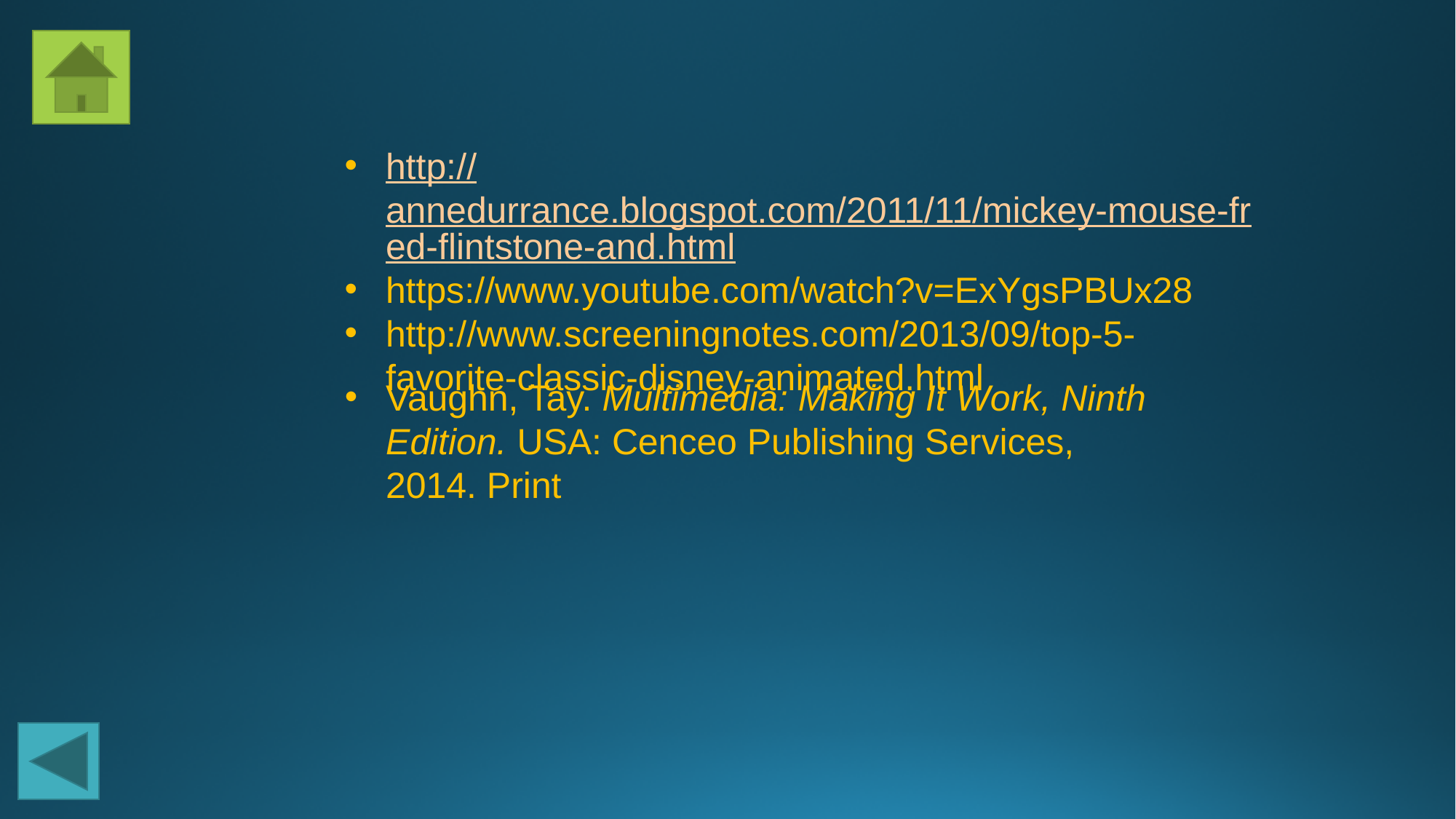

http://annedurrance.blogspot.com/2011/11/mickey-mouse-fred-flintstone-and.html
https://www.youtube.com/watch?v=ExYgsPBUx28
http://www.screeningnotes.com/2013/09/top-5-favorite-classic-disney-animated.html

Vaughn, Tay. Multimedia: Making It Work, Ninth Edition. USA: Cenceo Publishing Services, 2014. Print